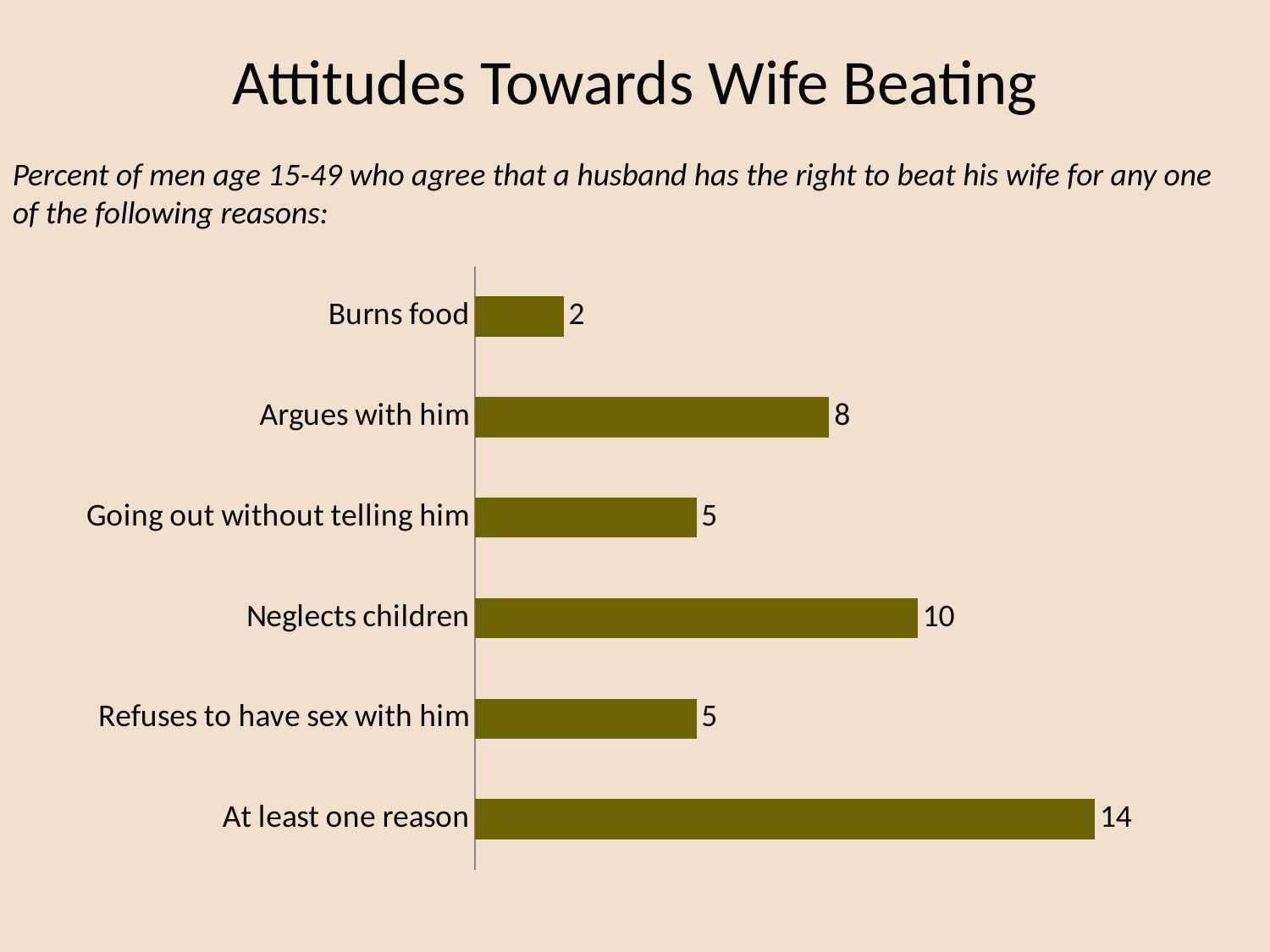

# Attitudes Towards Wife Beating
Percent of men age 15-49 who agree that a husband has the right to beat his wife for any one of the following reasons:

### Chart

| Category | Category 1 |
|---|---|
| At least one reason | 14.0 |
| Refuses to have sex with him | 5.0 |
| Neglects children | 10.0 |
| Going out without telling him | 5.0 |
| Argues with him | 8.0 |
| Burns food | 2.0 |